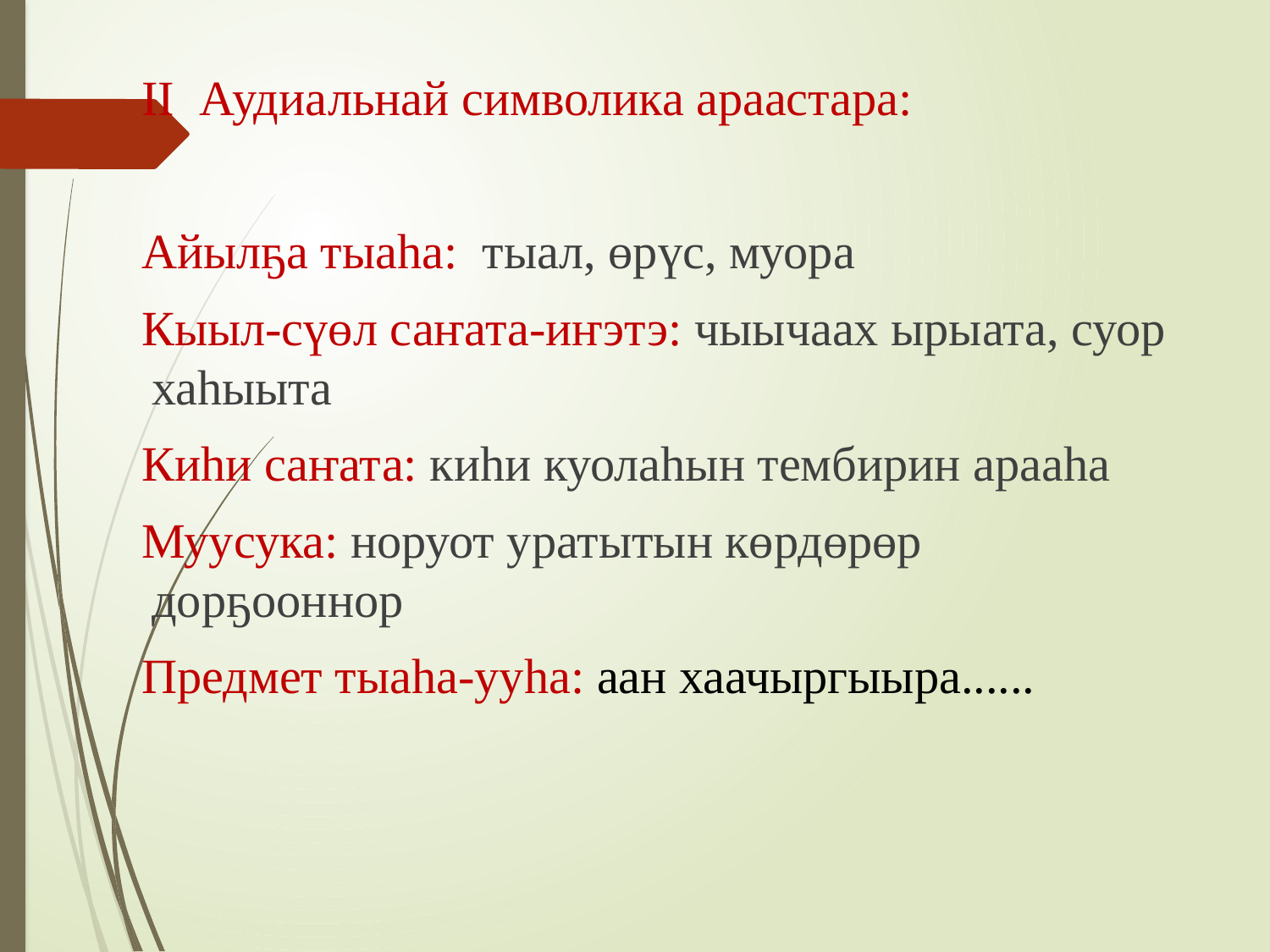

II  Аудиальнай символика араастара:

Айылҕа тыаһа:  тыал, өрүс, муора
Кыыл-сүөл саҥата-иҥэтэ: чыычаах ырыата, суор хаһыыта
Киһи саҥата: киһи куолаһын тембирин арааһа
Муусука: норуот уратытын көрдөрөр дорҕооннор
Предмет тыаһа-ууһа: аан хаачыргыыра......